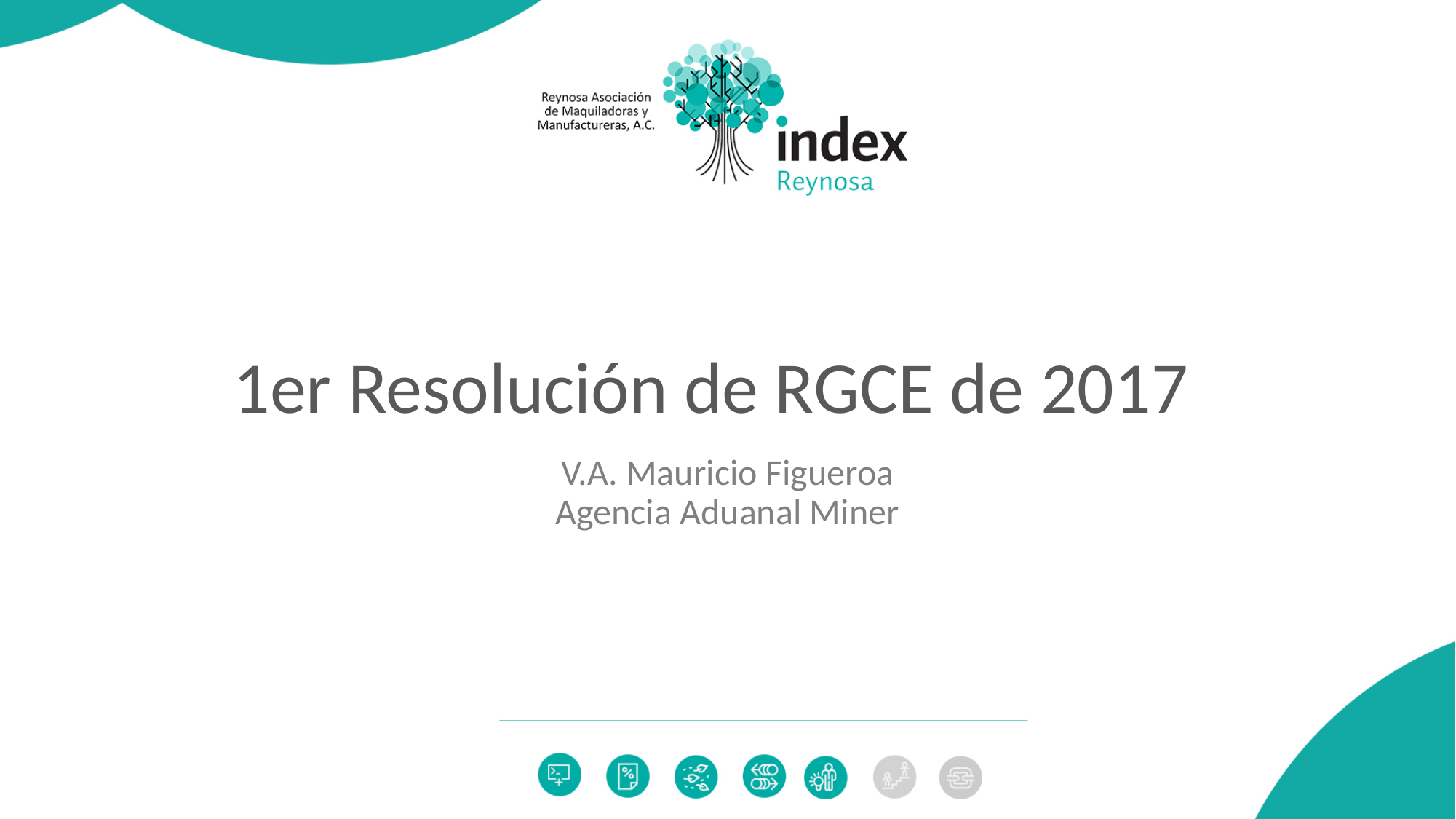

# 1er Resolución de RGCE de 2017
V.A. Mauricio Figueroa
Agencia Aduanal Miner